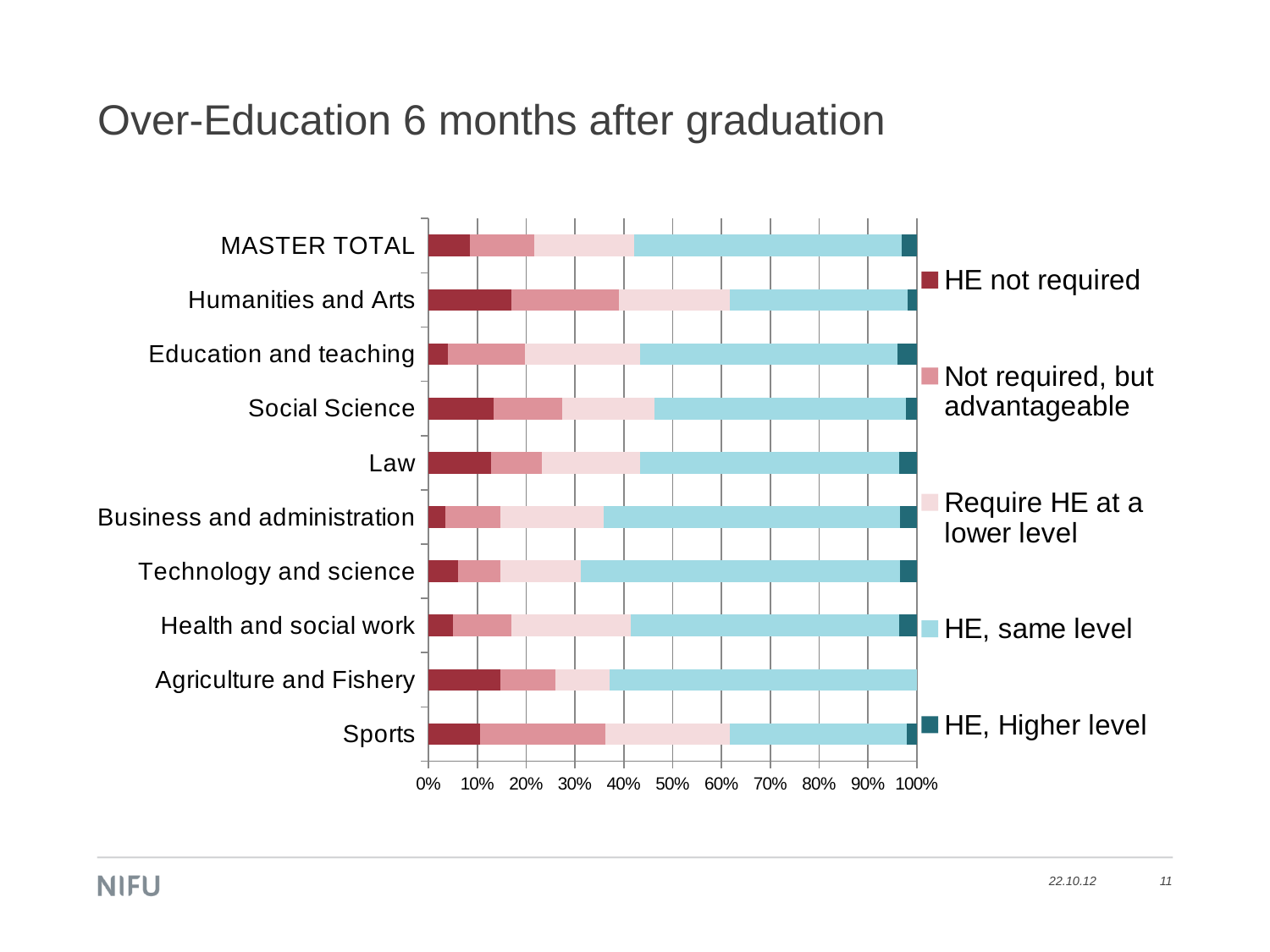

# Over-Education 6 months after graduation

### Chart

| Category | HE not required | Not required, but advantageable | Require HE at a lower level | HE, same level | HE, Higher level |
|---|---|---|---|---|---|
| Sports | 10.6 | 25.5 | 25.5 | 36.2 | 2.1 |
| Agriculture and Fishery | 14.8 | 11.1 | 11.1 | 63.0 | 0.0 |
| Health and social work | 5.0 | 11.9 | 24.6 | 54.9 | 3.6 |
| Technology and science | 6.1 | 8.6 | 16.5 | 65.5 | 3.4 |
| Business and administration | 3.4 | 11.3 | 21.1 | 60.6 | 3.4 |
| Law | 12.8 | 10.4 | 20.1 | 53.0 | 3.7 |
| Social Science | 13.3 | 14.0 | 18.9 | 51.5 | 2.3 |
| Education and teaching | 3.9 | 15.8 | 23.7 | 52.7 | 3.9 |
| Humanities and Arts | 16.9 | 22.0 | 22.8 | 36.30000000000001 | 1.9000000000000001 |
| MASTER TOTAL | 8.5 | 13.2 | 20.5 | 54.8 | 3.1 |
22.10.12
11